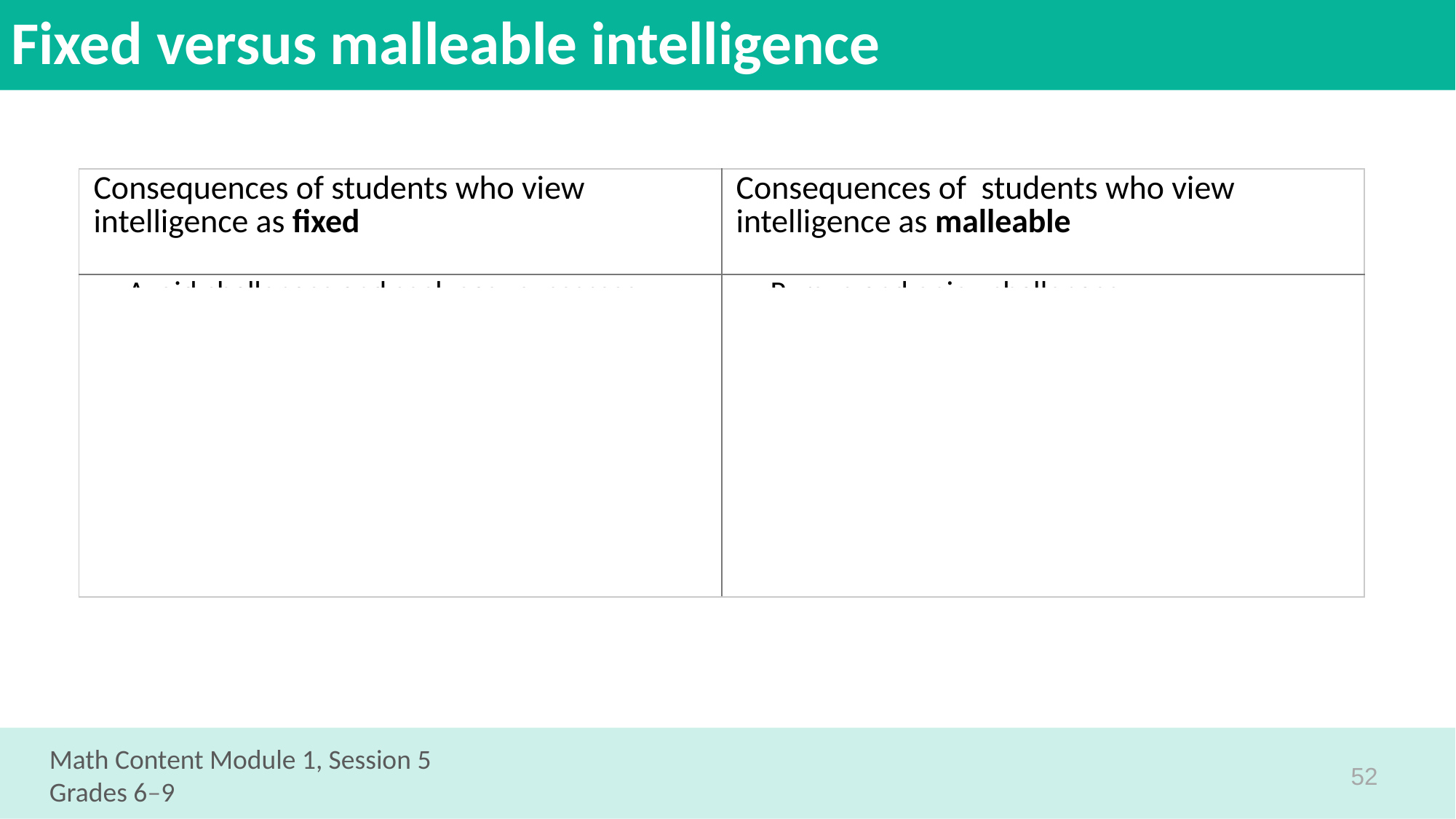

# Fixed versus malleable intelligence
| Consequences of students who view intelligence as fixed | Consequences of students who view intelligence as malleable |
| --- | --- |
| Avoid challenges and seek easy successes—they pass up valuable learning opportunities Desire to “look smart” at all costs Worry about failure and question their ability | Pursue and enjoy challenges Care less about “looking smart” Engage in self-monitoring and self-instruction |

Math Content Module 1, Session 5
Grades 6–9
52